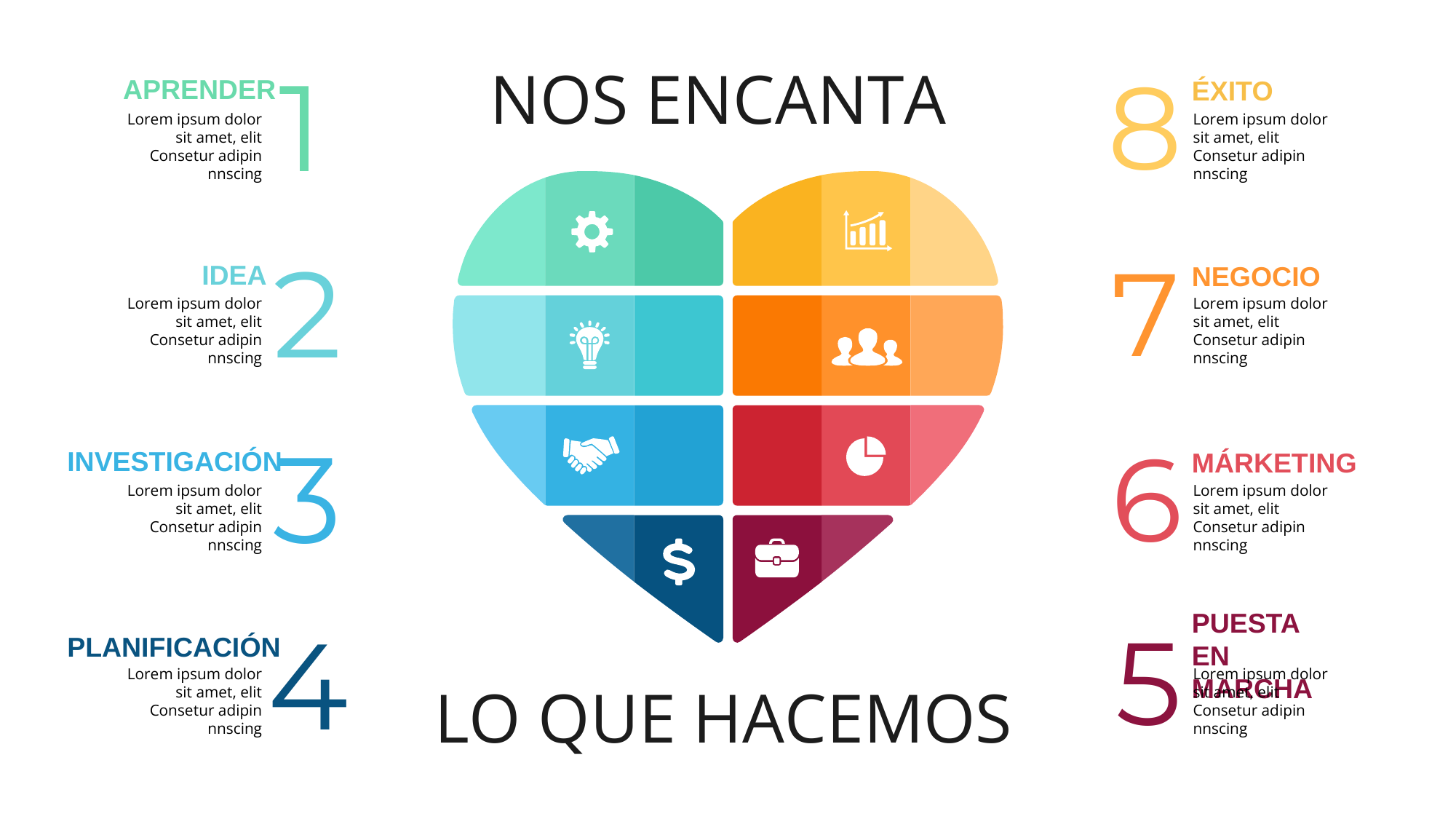

1
8
NOS ENCANTA
APRENDER
ÉXITO
Lorem ipsum dolor sit amet, elit Consetur adipin nnscing
Lorem ipsum dolor sit amet, elit Consetur adipin nnscing

2
7
IDEA
NEGOCIO
Lorem ipsum dolor sit amet, elit Consetur adipin nnscing
Lorem ipsum dolor sit amet, elit Consetur adipin nnscing

3
6

INVESTIGACIÓN
MÁRKETING
Lorem ipsum dolor sit amet, elit Consetur adipin nnscing
Lorem ipsum dolor sit amet, elit Consetur adipin nnscing

PUESTA EN MARCHA
4
5
PLANIFICACIÓN
Lorem ipsum dolor sit amet, elit Consetur adipin nnscing
Lorem ipsum dolor sit amet, elit Consetur adipin nnscing
LO QUE HACEMOS